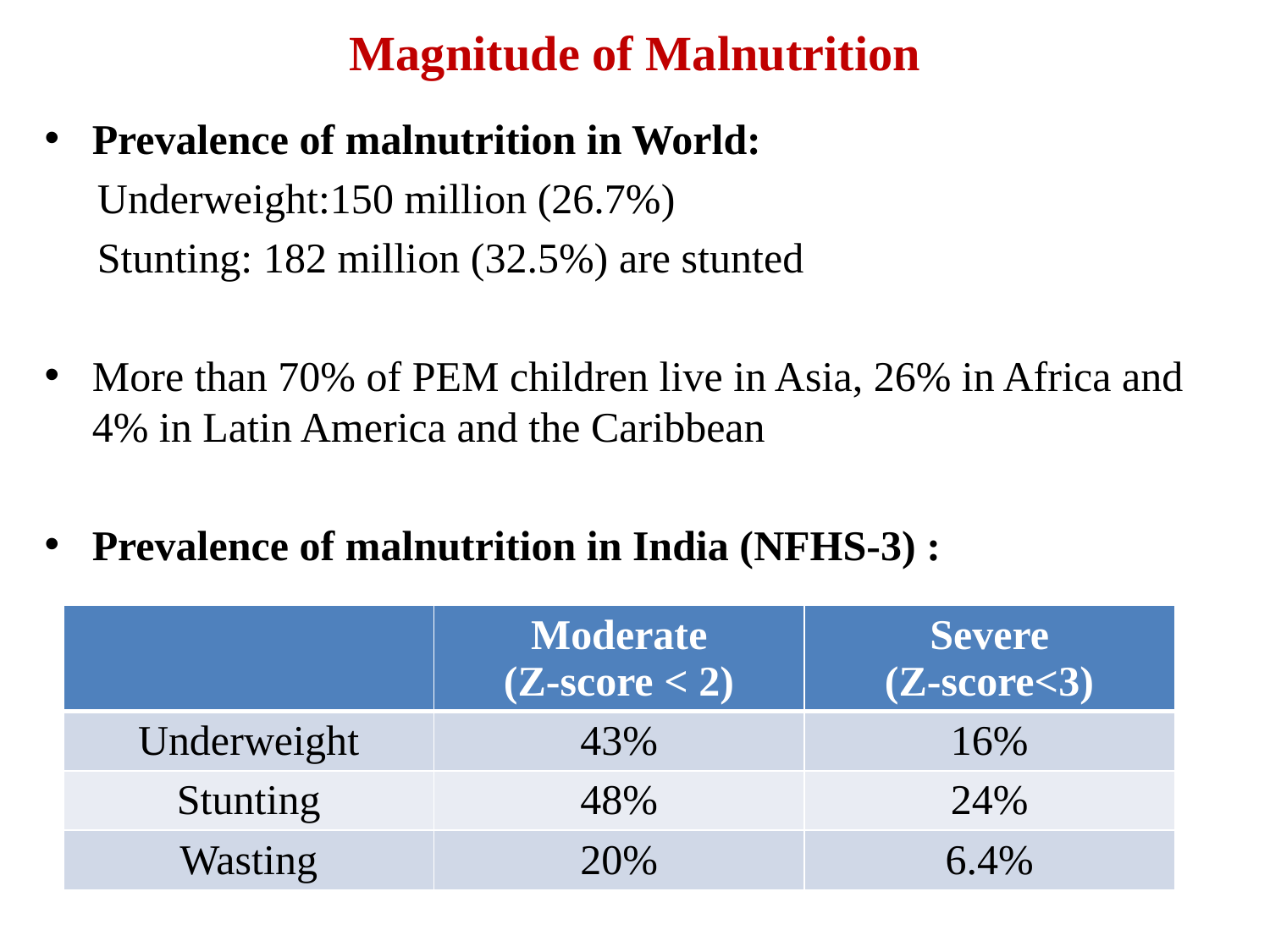

# Magnitude of Malnutrition
Prevalence of malnutrition in World:
     Underweight:150 million (26.7%)
     Stunting: 182 million (32.5%) are stunted

More than 70% of PEM children live in Asia, 26% in Africa and 4% in Latin America and the Caribbean

Prevalence of malnutrition in India (NFHS-3) :
|  | Moderate (Z-score < 2) | Severe (Z-score<3) |
| --- | --- | --- |
| Underweight | 43% | 16% |
| Stunting | 48% | 24% |
| Wasting | 20% | 6.4% |